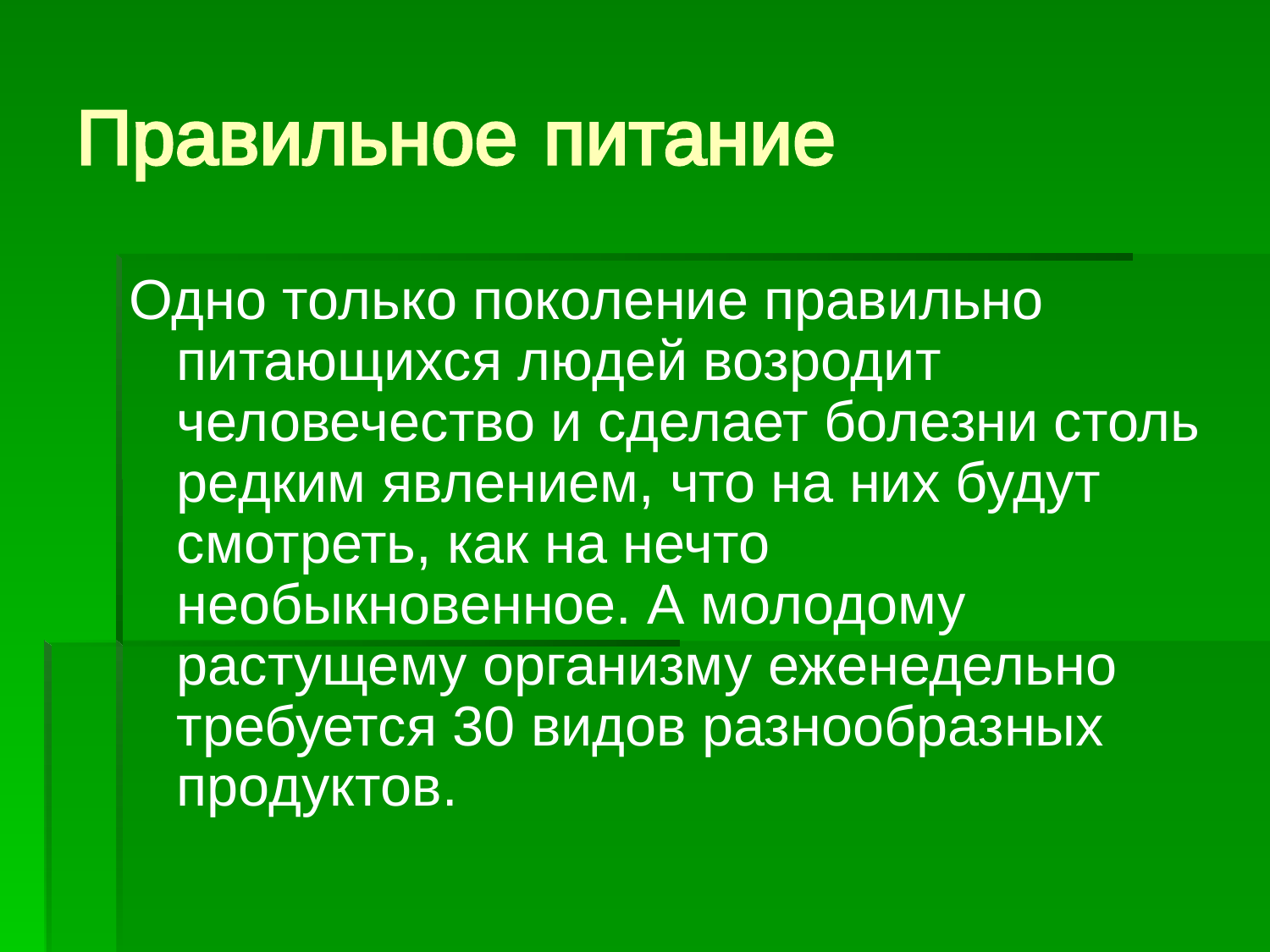

# Правильное питание
Одно только поколение правильно питающихся людей возродит человечество и сделает болезни столь редким явлением, что на них будут смотреть, как на нечто необыкновенное. А молодому растущему организму еженедельно требуется 30 видов разнообразных продуктов.